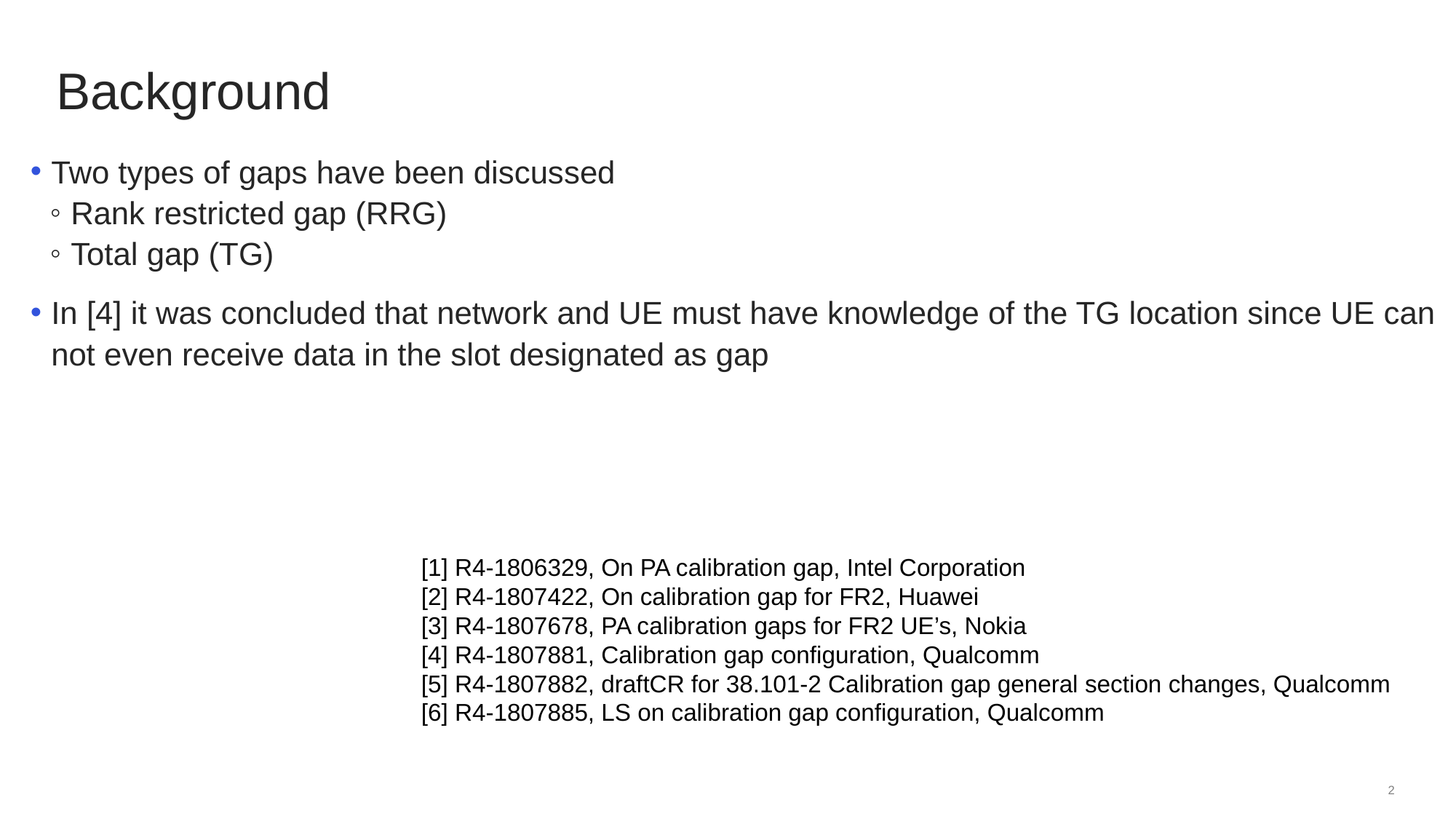

# Background
Two types of gaps have been discussed
Rank restricted gap (RRG)
Total gap (TG)
In [4] it was concluded that network and UE must have knowledge of the TG location since UE can not even receive data in the slot designated as gap
[1] R4-1806329, On PA calibration gap, Intel Corporation
[2] R4-1807422, On calibration gap for FR2, Huawei
[3] R4-1807678, PA calibration gaps for FR2 UE’s, Nokia
[4] R4-1807881, Calibration gap configuration, Qualcomm
[5] R4-1807882, draftCR for 38.101-2 Calibration gap general section changes, Qualcomm
[6] R4-1807885, LS on calibration gap configuration, Qualcomm